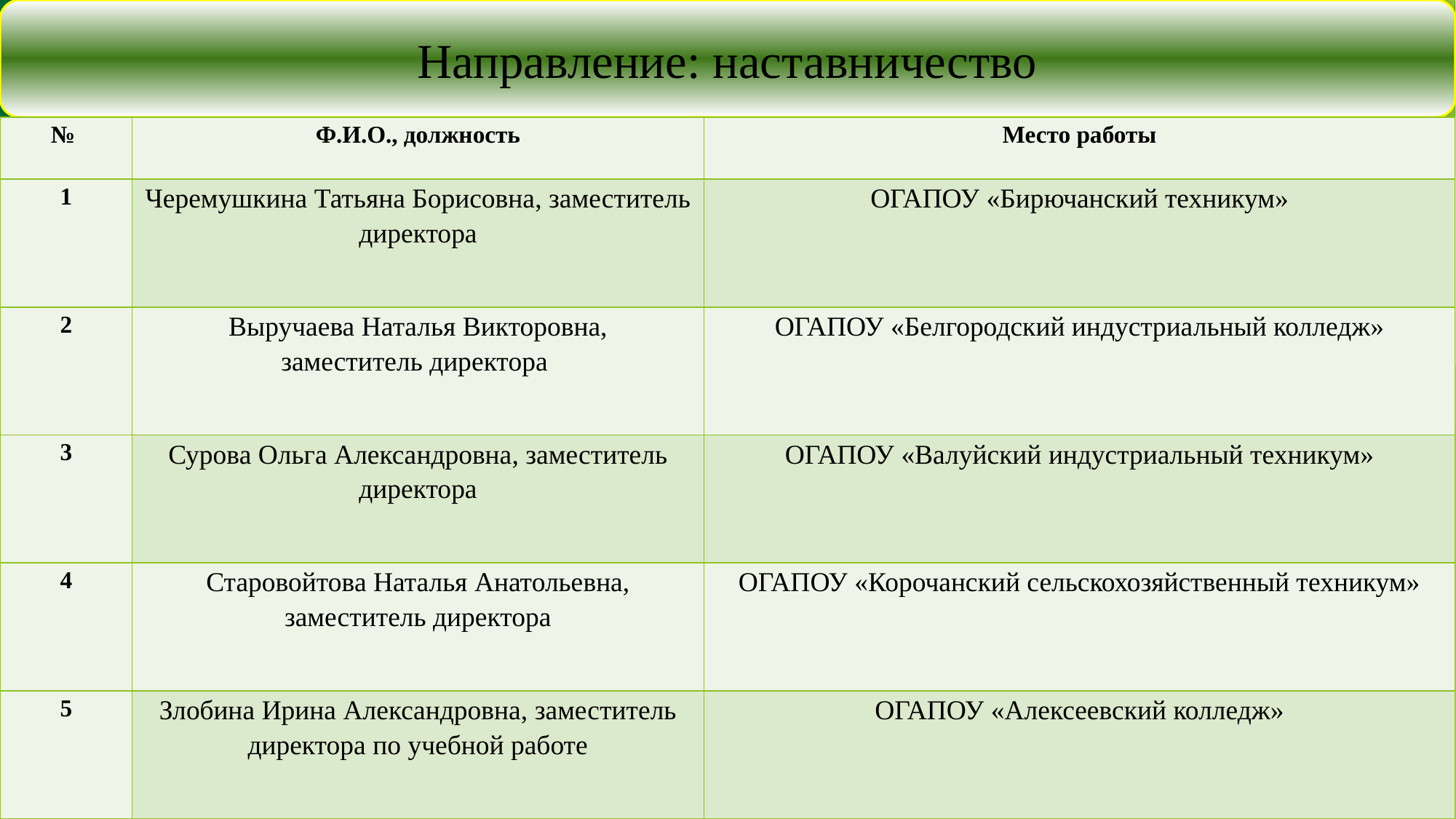

Направление: наставничество
| № | Ф.И.О., должность | Место работы |
| --- | --- | --- |
| 1 | Черемушкина Татьяна Борисовна, заместитель директора | ОГАПОУ «Бирючанский техникум» |
| 2 | Выручаева Наталья Викторовна, заместитель директора | ОГАПОУ «Белгородский индустриальный колледж» |
| 3 | Сурова Ольга Александровна, заместитель директора | ОГАПОУ «Валуйский индустриальный техникум» |
| 4 | Старовойтова Наталья Анатольевна, заместитель директора | ОГАПОУ «Корочанский сельскохозяйственный техникум» |
| 5 | Злобина Ирина Александровна, заместитель директора по учебной работе | ОГАПОУ «Алексеевский колледж» |